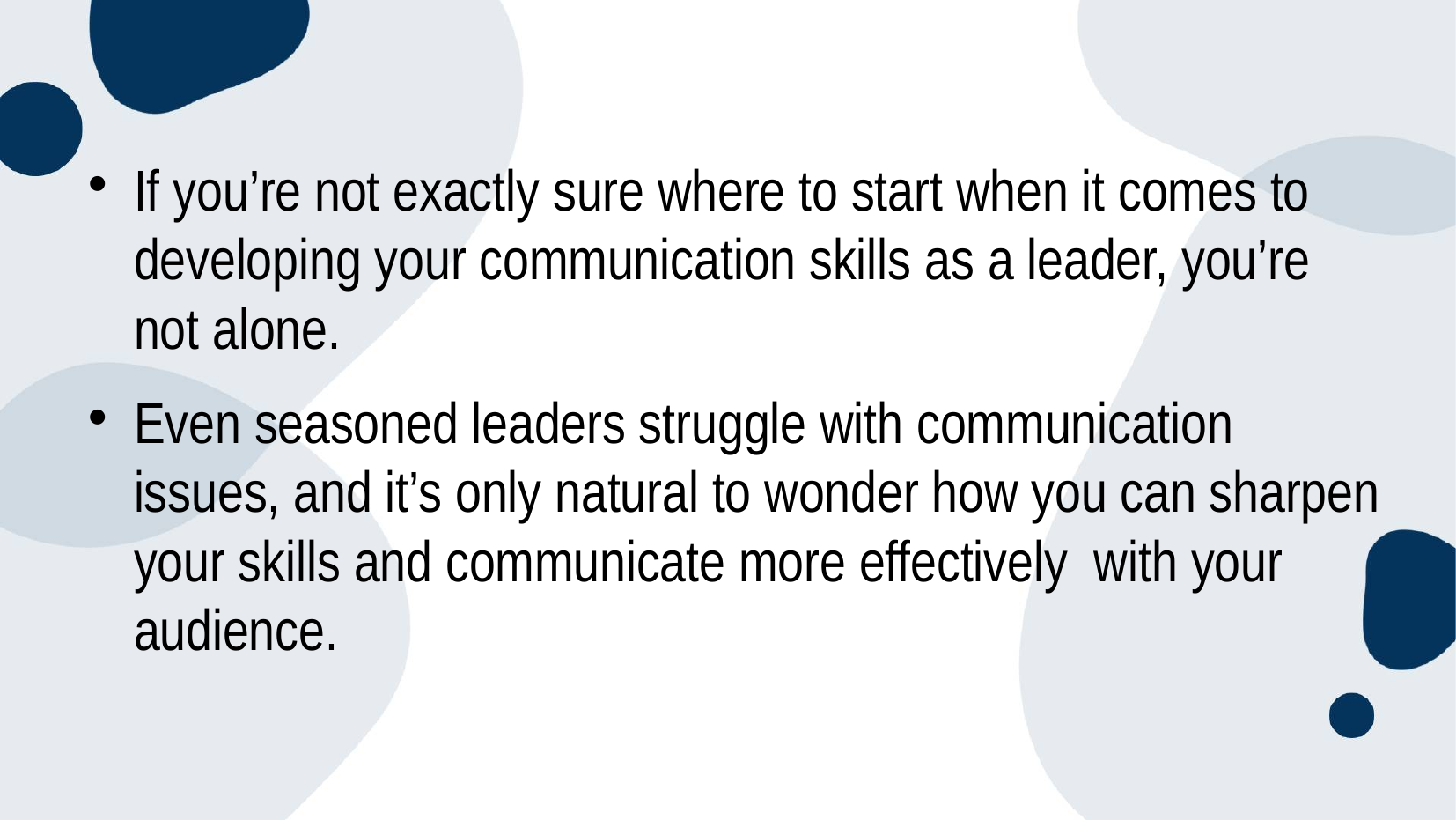

#
If you’re not exactly sure where to start when it comes to developing your communication skills as a leader, you’re not alone.
Even seasoned leaders struggle with communication issues, and it’s only natural to wonder how you can sharpen your skills and communicate more effectively  with your audience.